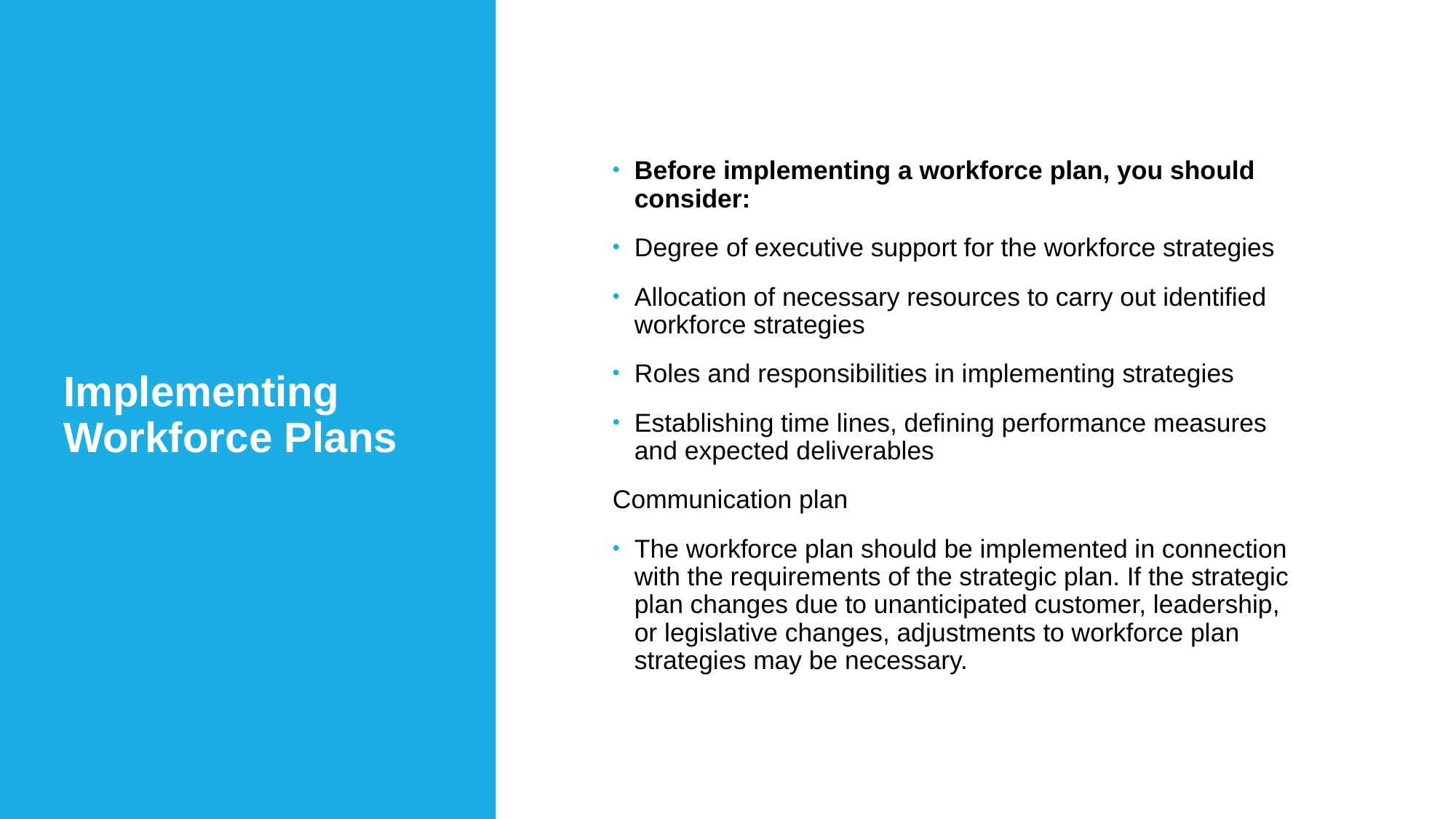

# Implementing Workforce Plans
Before implementing a workforce plan, you should consider:
Degree of executive support for the workforce strategies
Allocation of necessary resources to carry out identified workforce strategies
Roles and responsibilities in implementing strategies
Establishing time lines, defining performance measures and expected deliverables
Communication plan
The workforce plan should be implemented in connection with the requirements of the strategic plan. If the strategic plan changes due to unanticipated customer, leadership, or legislative changes, adjustments to workforce plan strategies may be necessary.